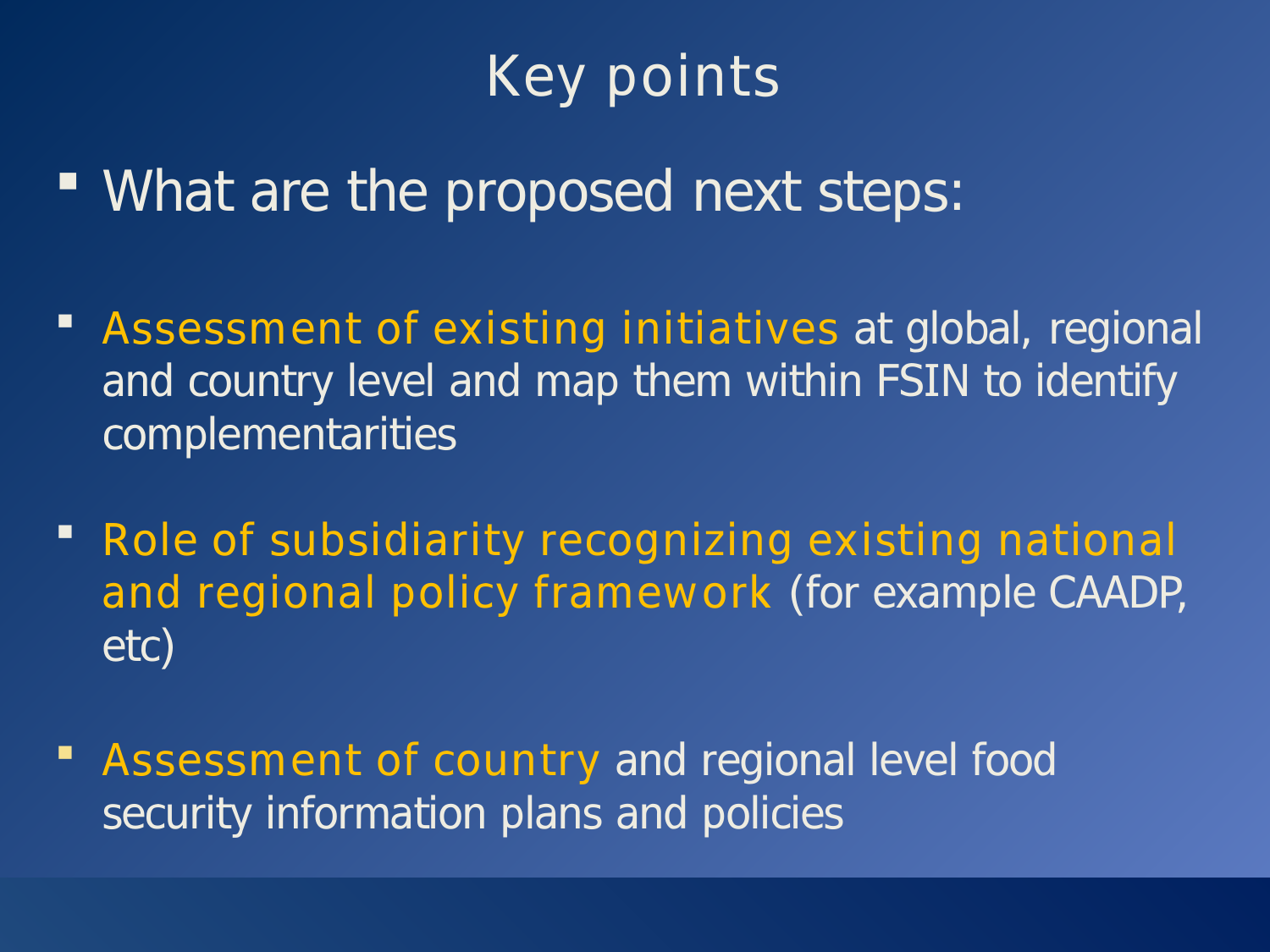

# Key points
What are the proposed next steps:

Assessment of existing initiatives at global, regional and country level and map them within FSIN to identify complementarities

Role of subsidiarity recognizing existing national and regional policy framework (for example CAADP, etc)

Assessment of country and regional level food security information plans and policies